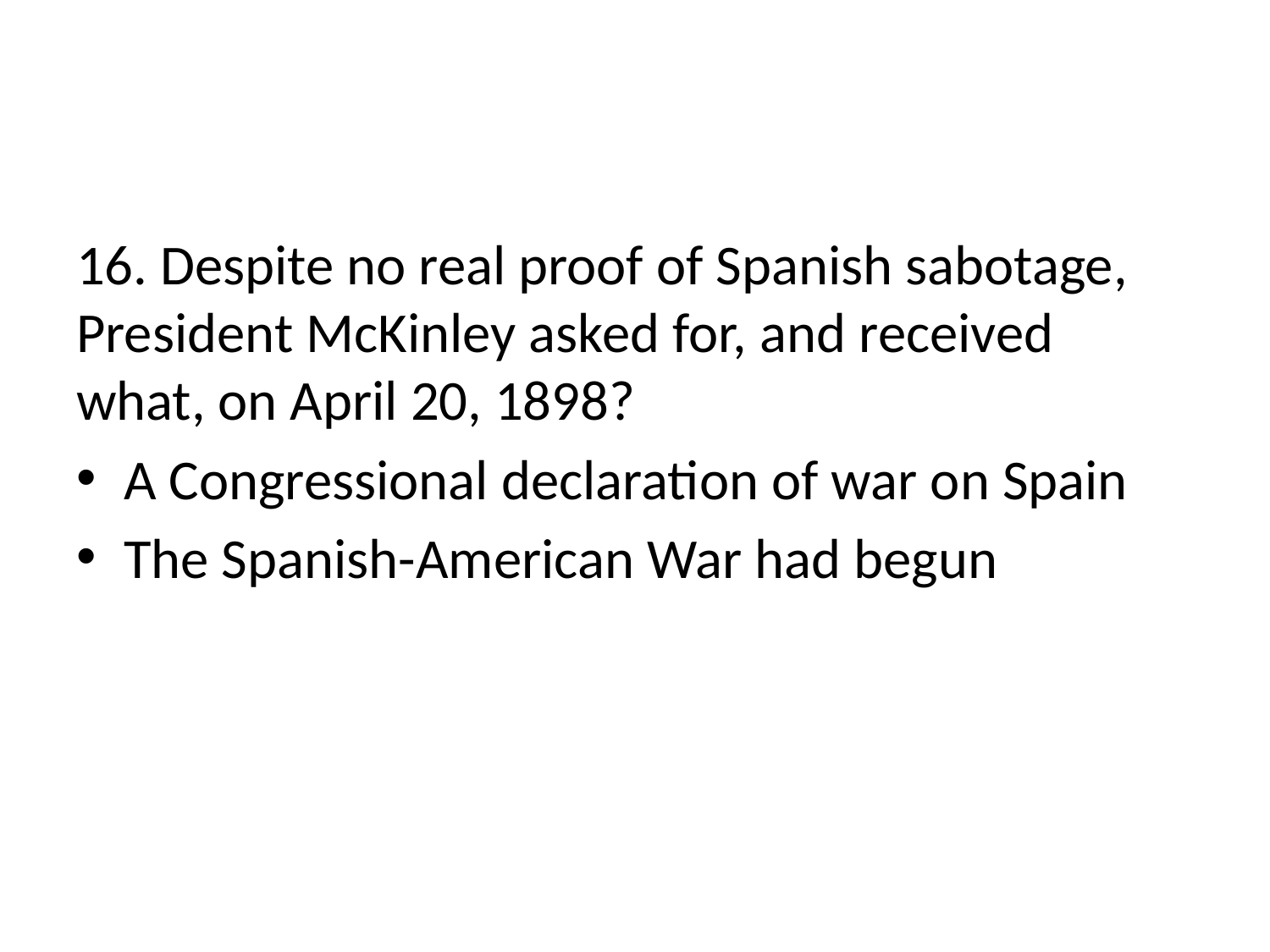

#
16. Despite no real proof of Spanish sabotage, President McKinley asked for, and received what, on April 20, 1898?
A Congressional declaration of war on Spain
The Spanish-American War had begun